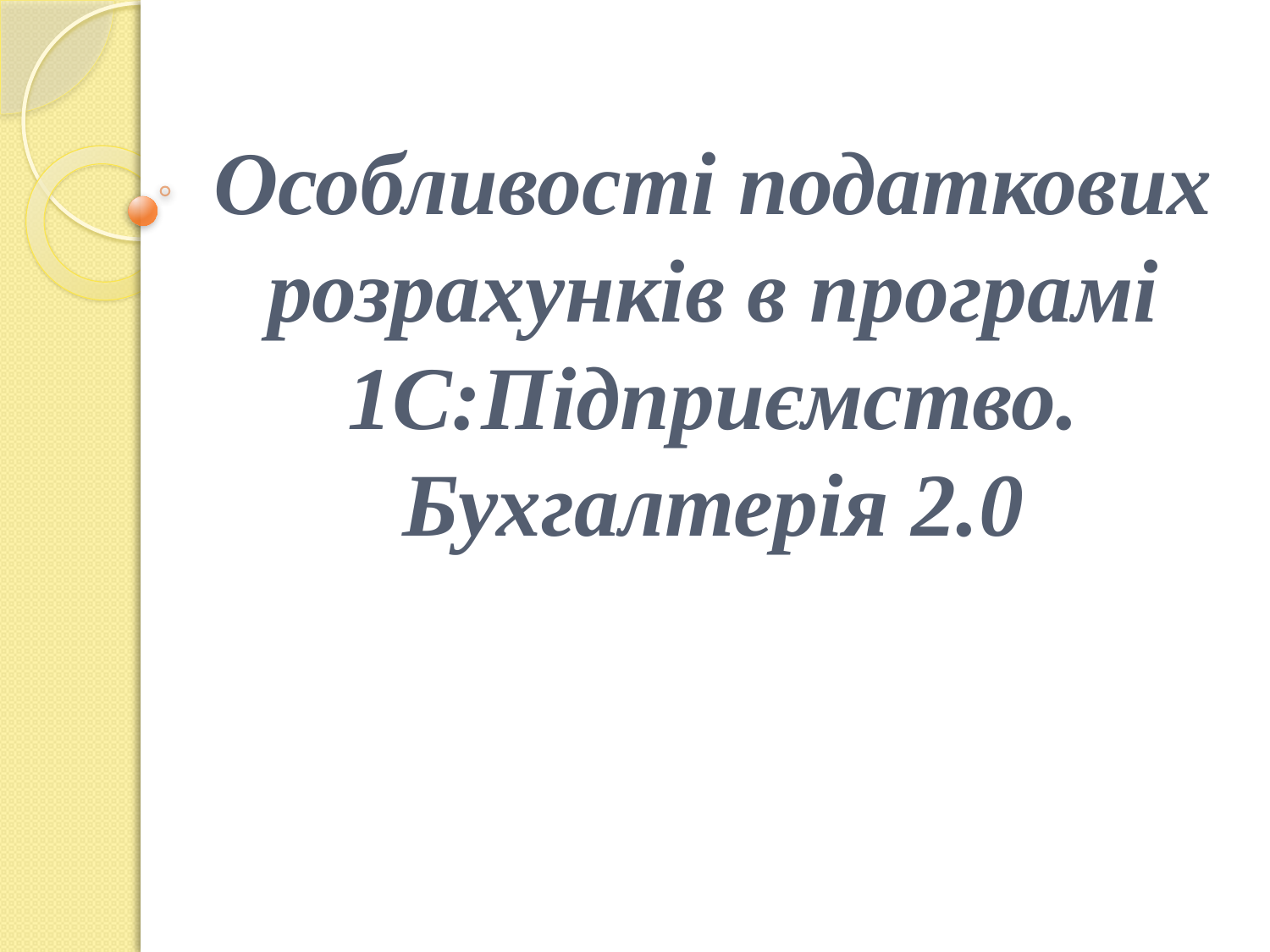

# Особливості податкових розрахунків в програмі 1С:Підприємство. Бухгалтерія 2.0